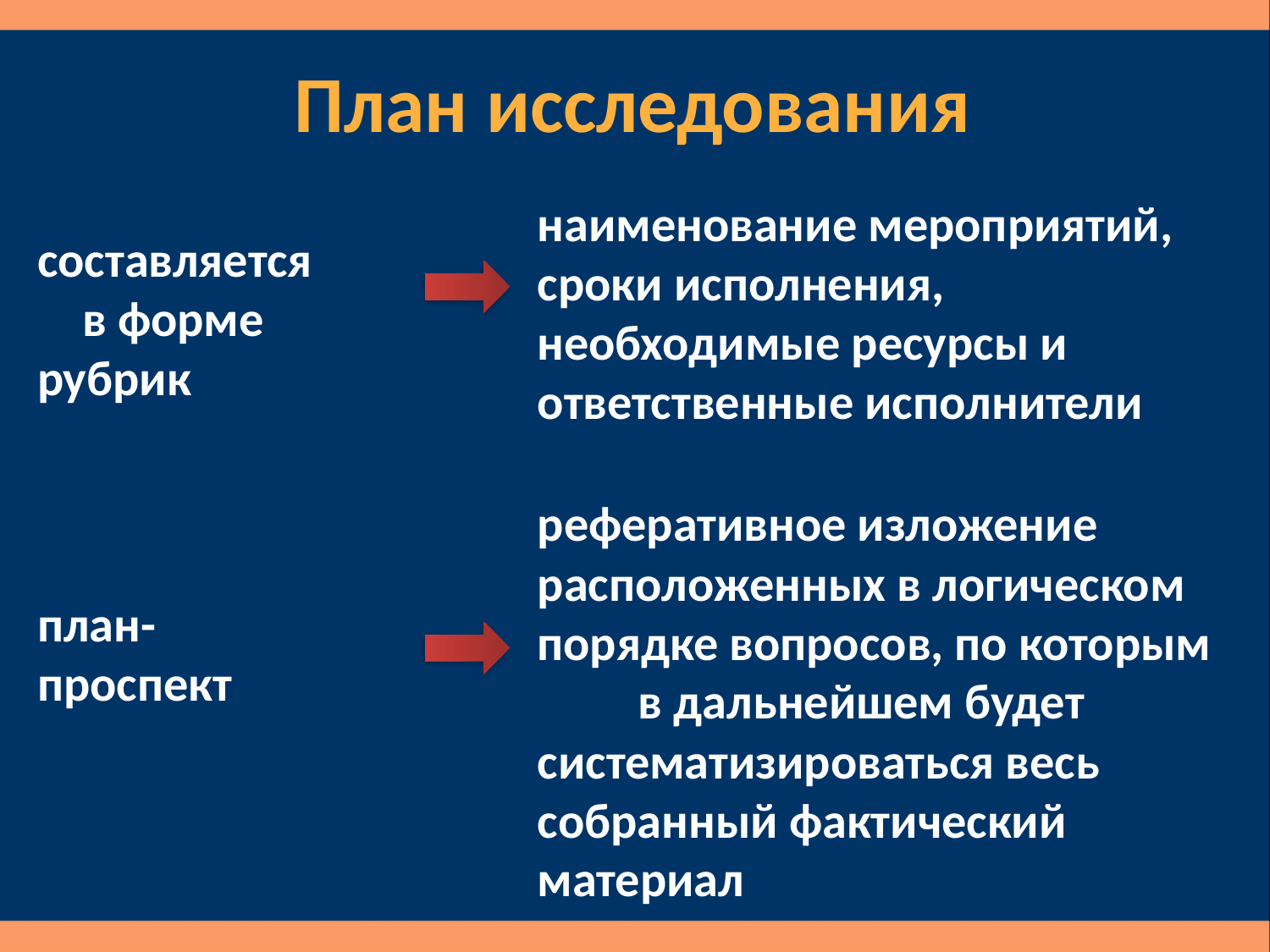

План исследования
наименование мероприятий, сроки исполнения, необходимые ресурсы и ответственные исполнители
составляется             в форме рубрик

реферативное изложение расположенных в логическом порядке вопросов, по которым              в дальнейшем будет систематизироваться весь собранный фактический материал
план-
проспект